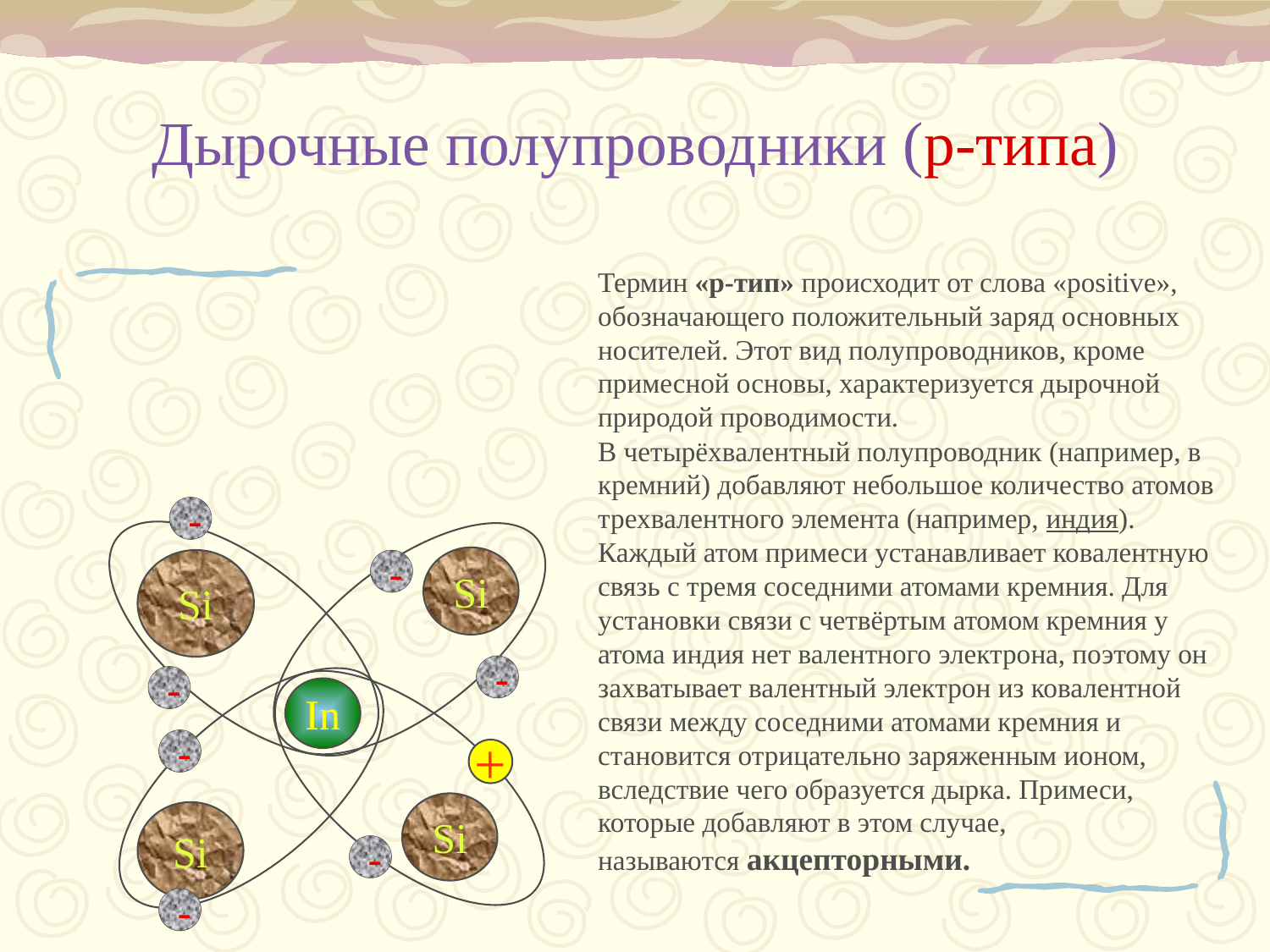

# Дырочные полупроводники (р-типа)
Термин «p-тип» происходит от слова «positive», обозначающего положительный заряд основных носителей. Этот вид полупроводников, кроме примесной основы, характеризуется дырочной природой проводимости.
В четырёхвалентный полупроводник (например, в кремний) добавляют небольшое количество атомов трехвалентного элемента (например, индия). Каждый атом примеси устанавливает ковалентную связь с тремя соседними атомами кремния. Для установки связи с четвёртым атомом кремния у атома индия нет валентного электрона, поэтому он захватывает валентный электрон из ковалентной связи между соседними атомами кремния и становится отрицательно заряженным ионом, вследствие чего образуется дырка. Примеси, которые добавляют в этом случае, называются акцепторными.

-

Si
Si
-

-
-
In

-
+
Si
Si
-
-